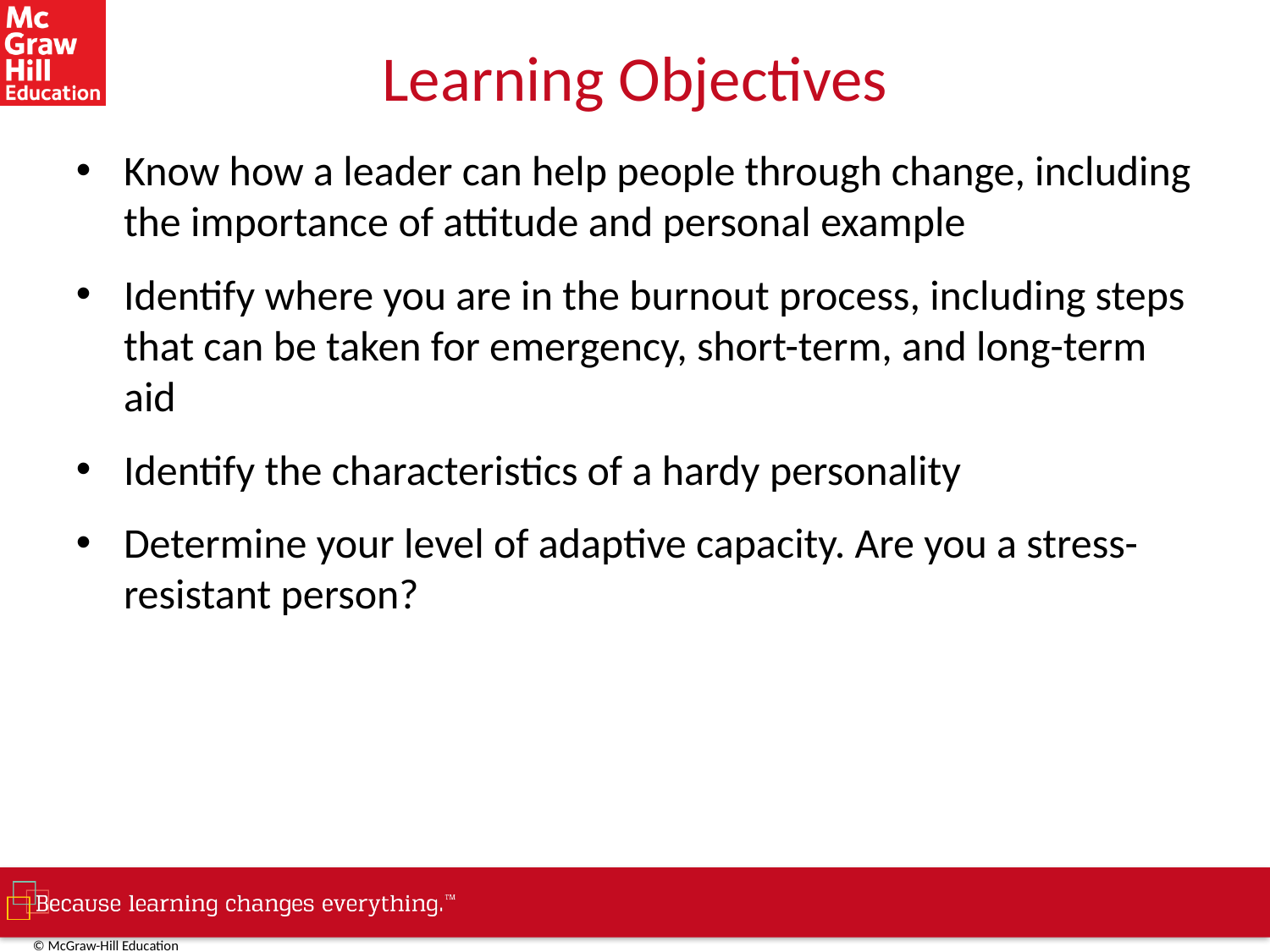

# Learning Objectives
Know how a leader can help people through change, including the importance of attitude and personal example
Identify where you are in the burnout process, including steps that can be taken for emergency, short-term, and long-term aid
Identify the characteristics of a hardy personality
Determine your level of adaptive capacity. Are you a stress-resistant person?